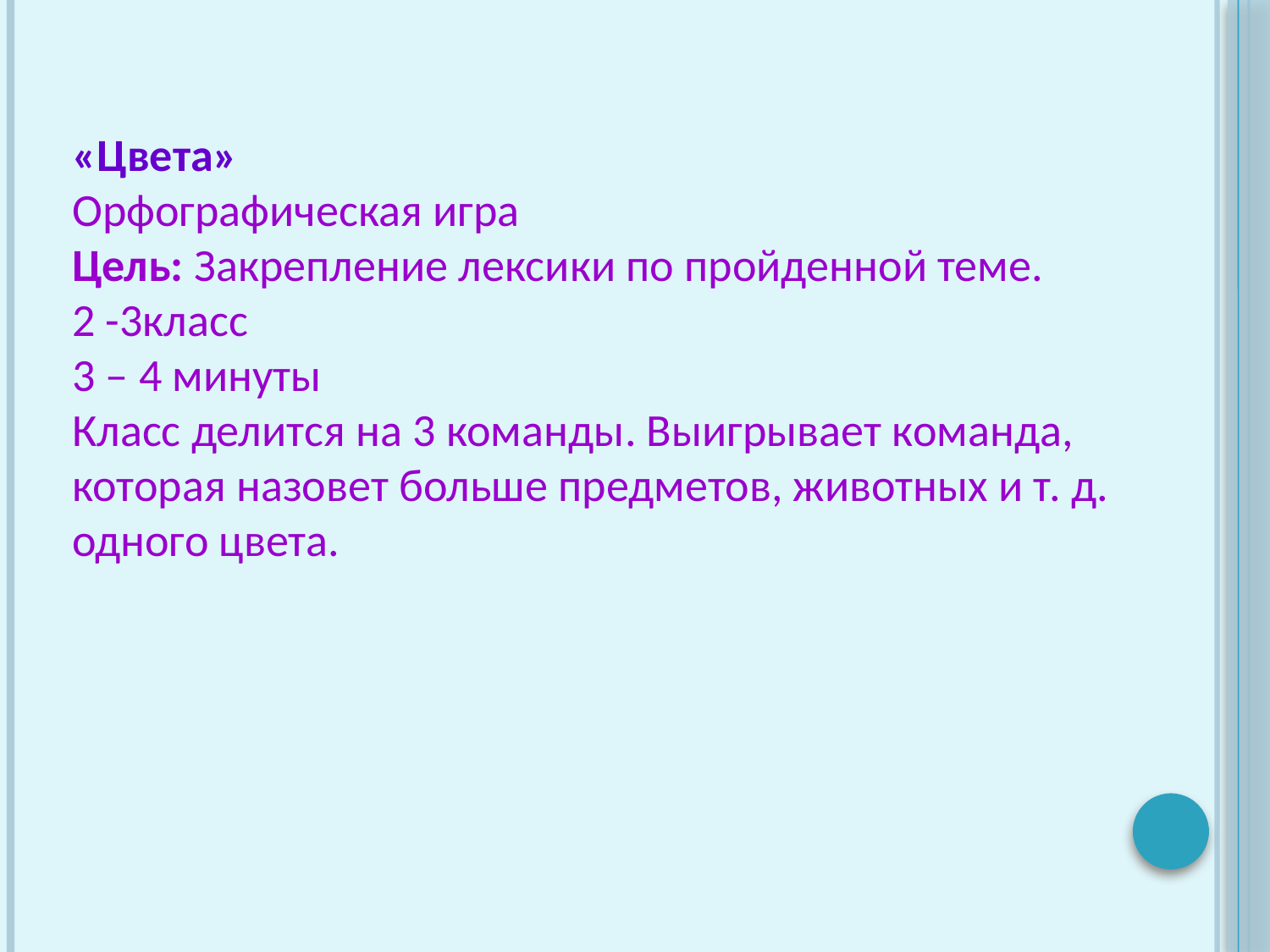

«Цвета»
Орфографическая игра
Цель: Закрепление лексики по пройденной теме.
2 -3класс
3 – 4 минуты
Класс делится на 3 команды. Выигрывает команда, которая назовет больше предметов, животных и т. д. одного цвета.